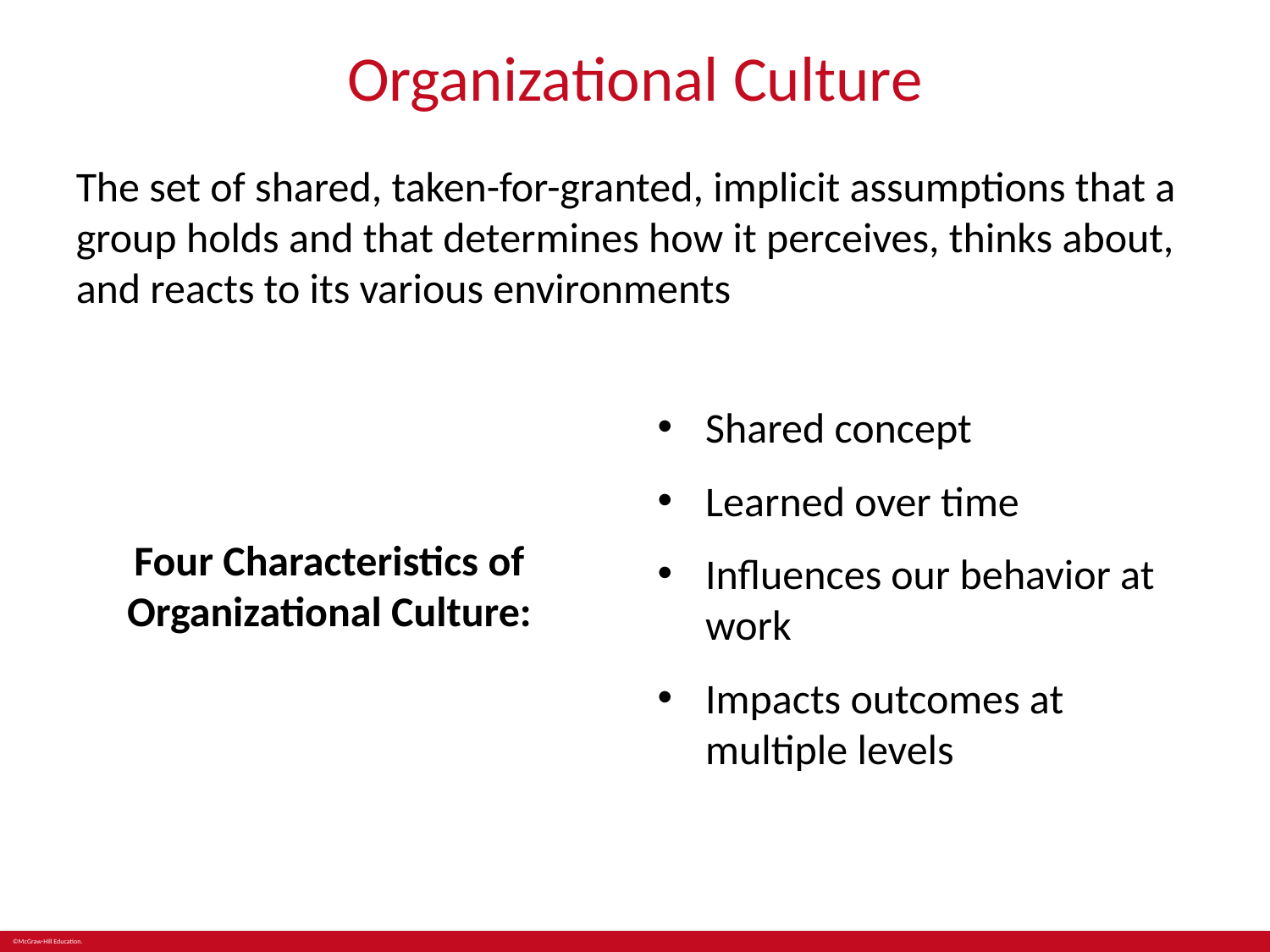

# Organizational Culture
The set of shared, taken-for-granted, implicit assumptions that a group holds and that determines how it perceives, thinks about, and reacts to its various environments

Four Characteristics of Organizational Culture:
Shared concept
Learned over time
Influences our behavior at work
Impacts outcomes at multiple levels